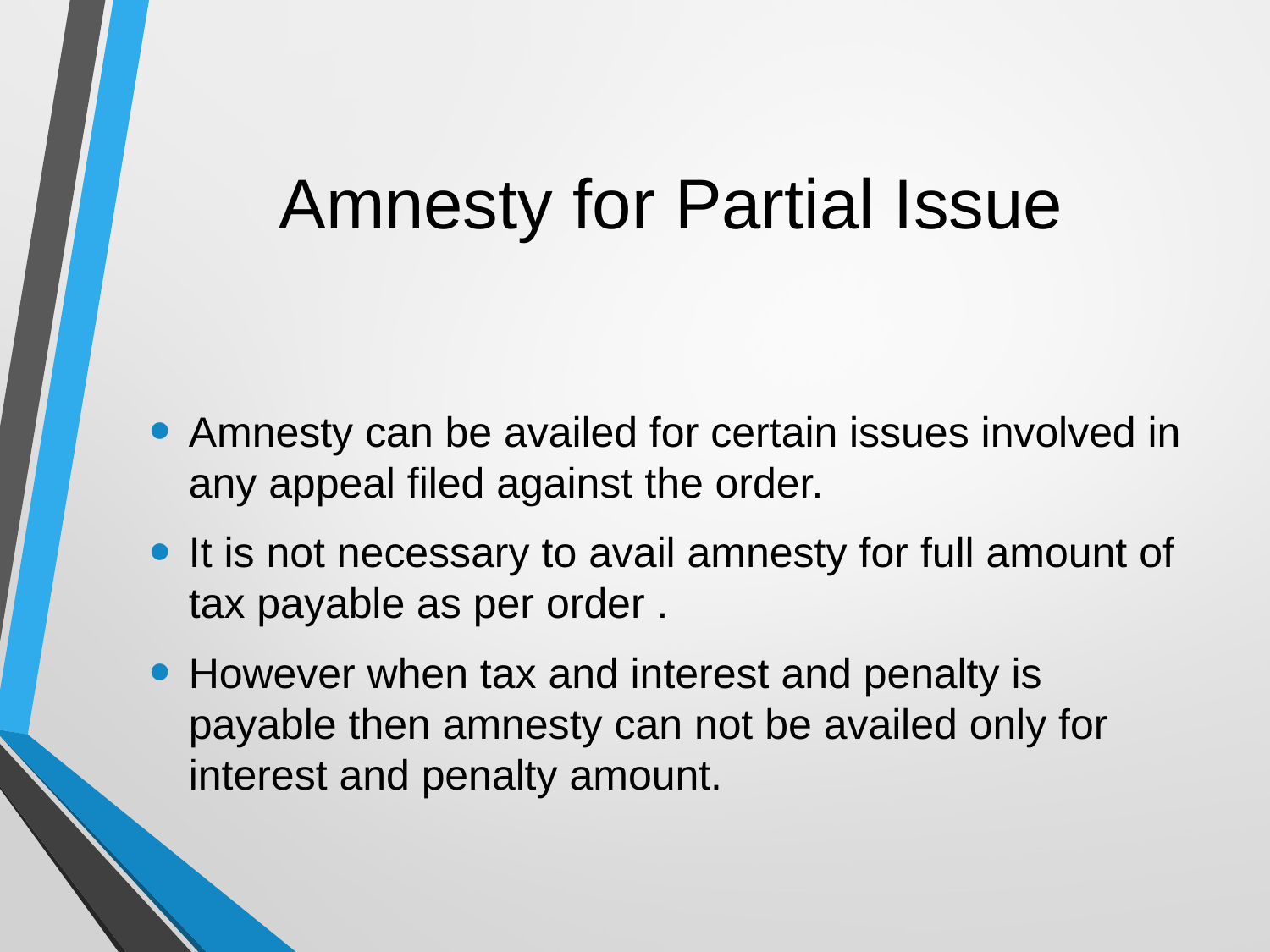

# Amnesty for Partial Issue
Amnesty can be availed for certain issues involved in any appeal filed against the order.
It is not necessary to avail amnesty for full amount of tax payable as per order .
However when tax and interest and penalty is payable then amnesty can not be availed only for interest and penalty amount.